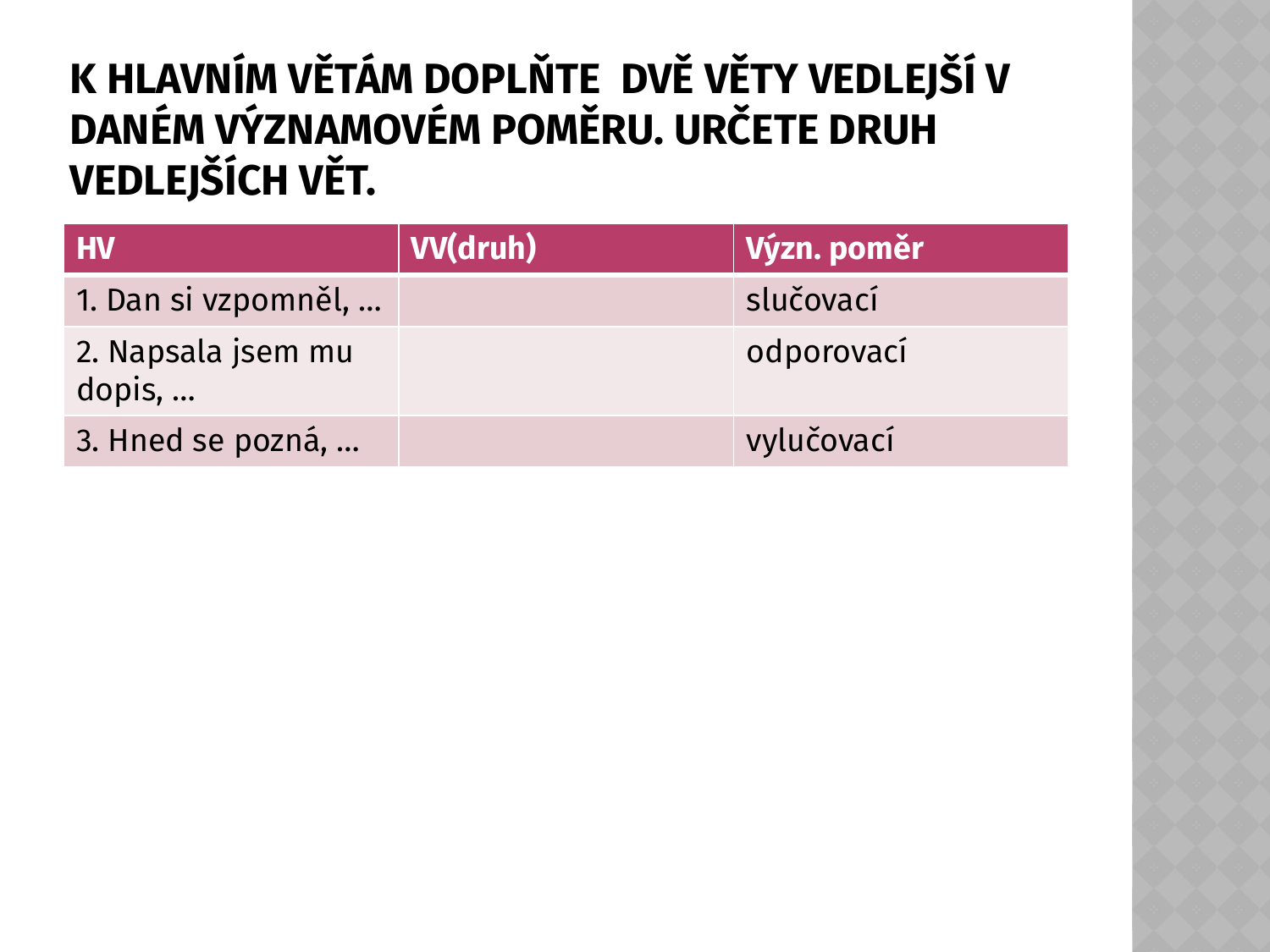

# K hlavním větám doplňte  dvě věty vedlejší v daném významovém poměru. Určete druh vedlejších vět.
| HV | VV(druh) | Význ. poměr |
| --- | --- | --- |
| 1. Dan si vzpomněl, … |  | slučovací |
| 2. Napsala jsem mu dopis, … |  | odporovací |
| 3. Hned se pozná, … |  | vylučovací |